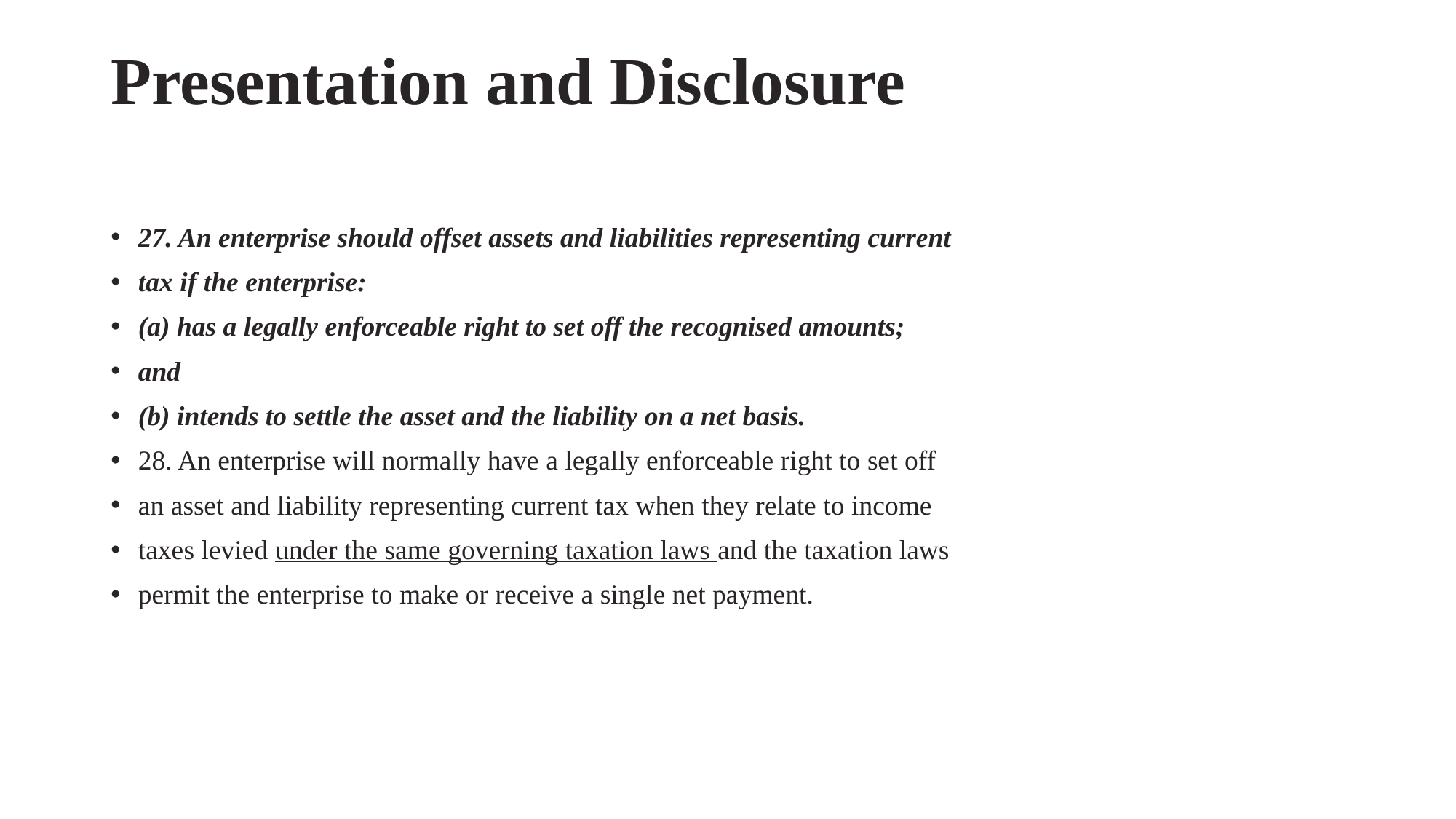

# Presentation and Disclosure
27. An enterprise should offset assets and liabilities representing current
tax if the enterprise:
(a) has a legally enforceable right to set off the recognised amounts;
and
(b) intends to settle the asset and the liability on a net basis.
28. An enterprise will normally have a legally enforceable right to set off
an asset and liability representing current tax when they relate to income
taxes levied under the same governing taxation laws and the taxation laws
permit the enterprise to make or receive a single net payment.